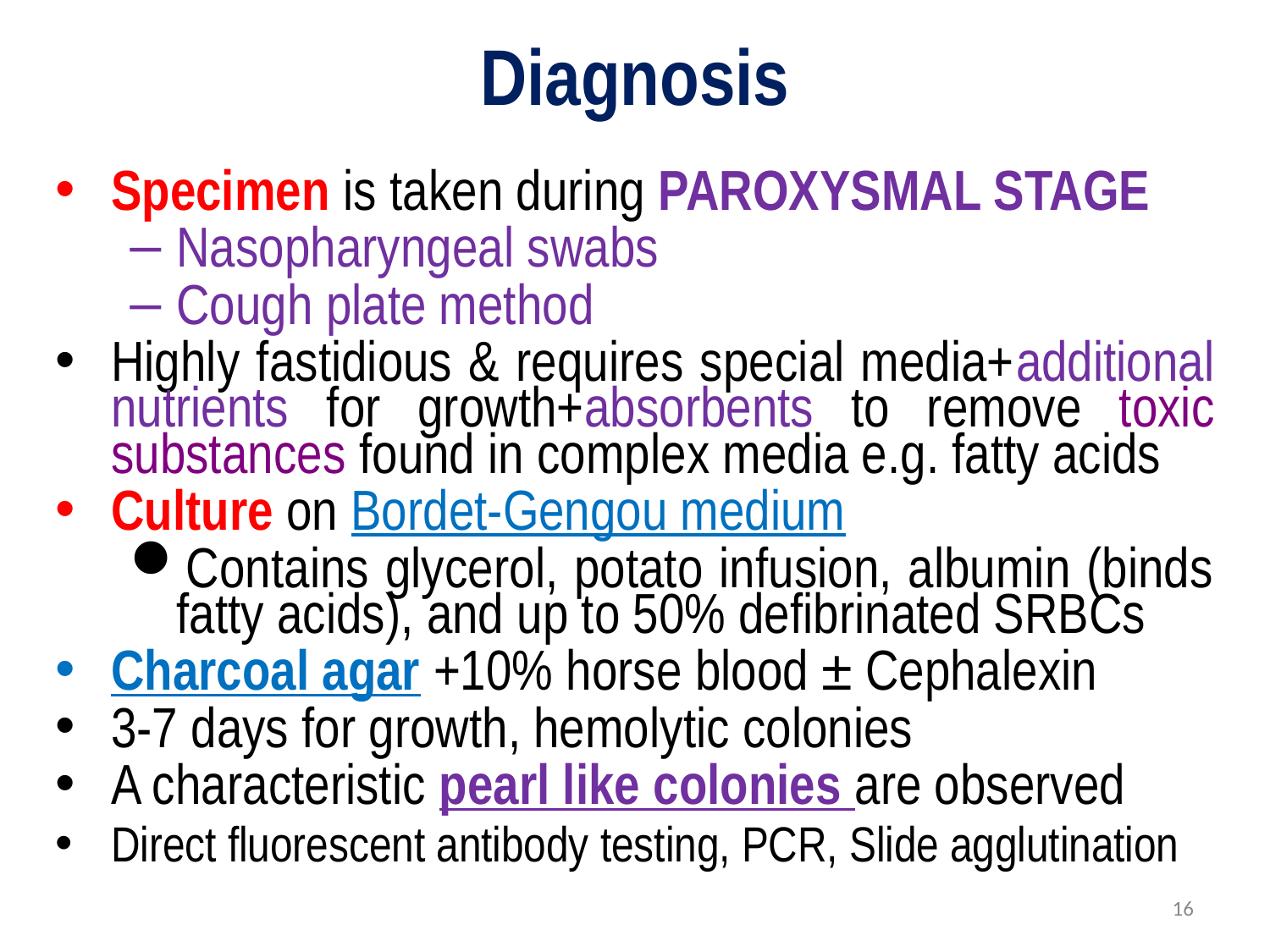

# Diagnosis
Specimen is taken during PAROXYSMAL STAGE
Nasopharyngeal swabs
Cough plate method
Highly fastidious & requires special media+additional nutrients for growth+absorbents to remove toxic substances found in complex media e.g. fatty acids
Culture on Bordet-Gengou medium
Contains glycerol, potato infusion, albumin (binds fatty acids), and up to 50% defibrinated SRBCs
Charcoal agar +10% horse blood ± Cephalexin
3-7 days for growth, hemolytic colonies
A characteristic pearl like colonies are observed
Direct fluorescent antibody testing, PCR, Slide agglutination

16